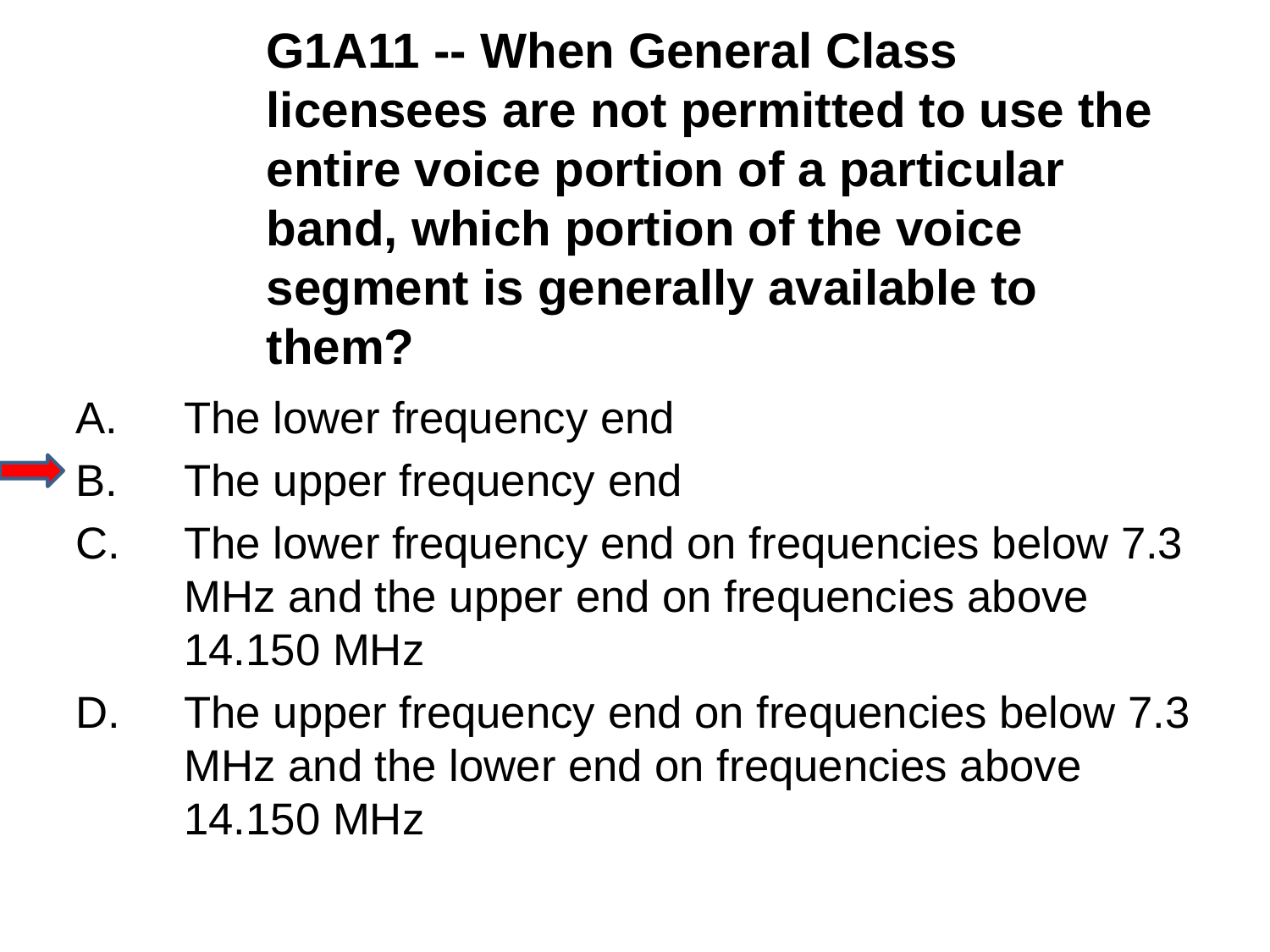

G1A11 -- When General Class licensees are not permitted to use the entire voice portion of a particular band, which portion of the voice segment is generally available to them?
A.	The lower frequency end
B.	The upper frequency end
C.	The lower frequency end on frequencies below 7.3 MHz and the upper end on frequencies above 14.150 MHz
D.	The upper frequency end on frequencies below 7.3 MHz and the lower end on frequencies above 14.150 MHz